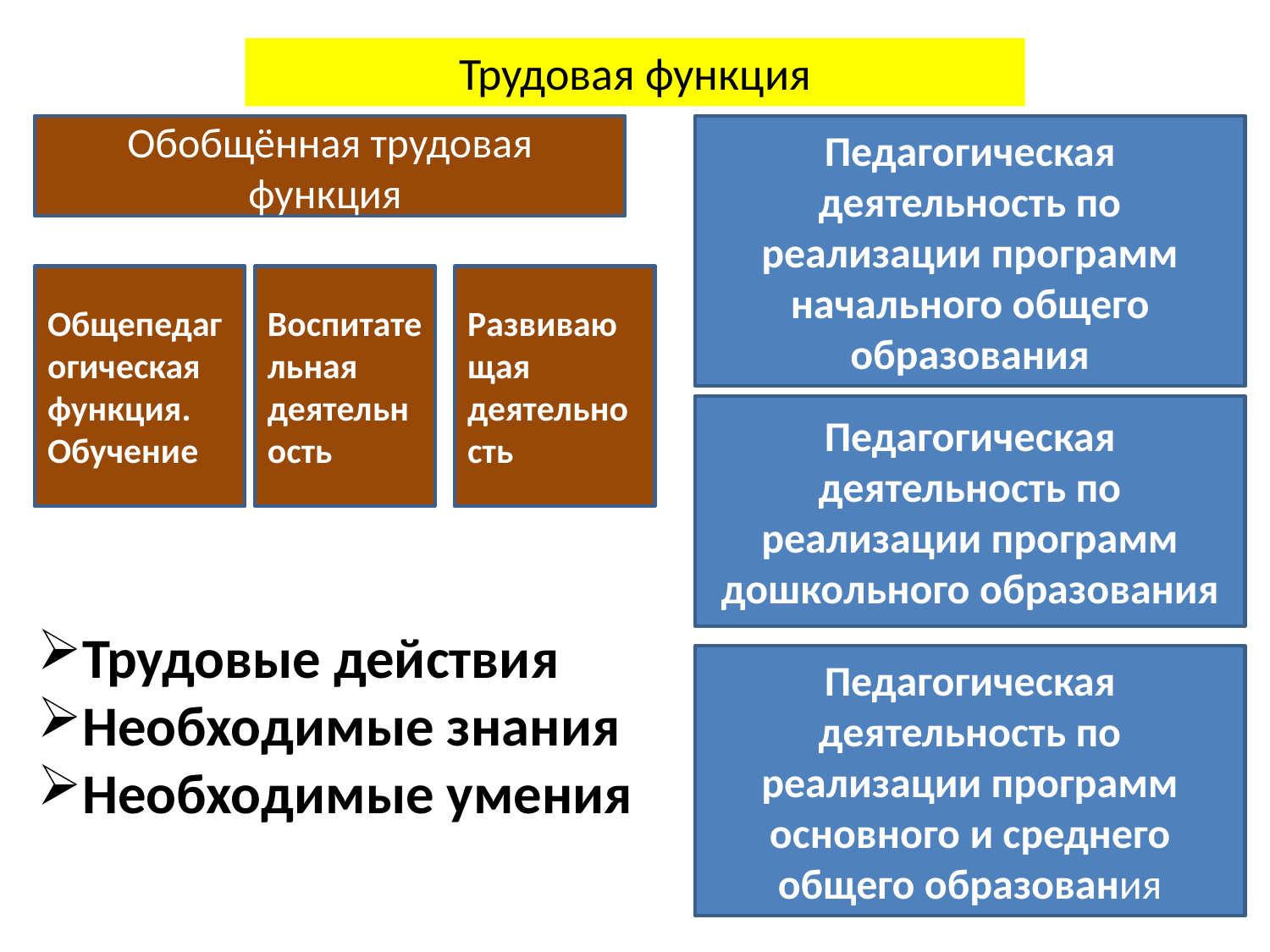

Трудовая функция
Обобщённая трудовая функция
Педагогическая деятельность по реализации программ начального общего образования
Общепедагогическая функция. Обучение
Воспитательная деятельность
Развивающая деятельность
Педагогическая деятельность по реализации программ дошкольного образования
Трудовые действия
Необходимые знания
Необходимые умения
Педагогическая деятельность по реализации программ основного и среднего общего образования